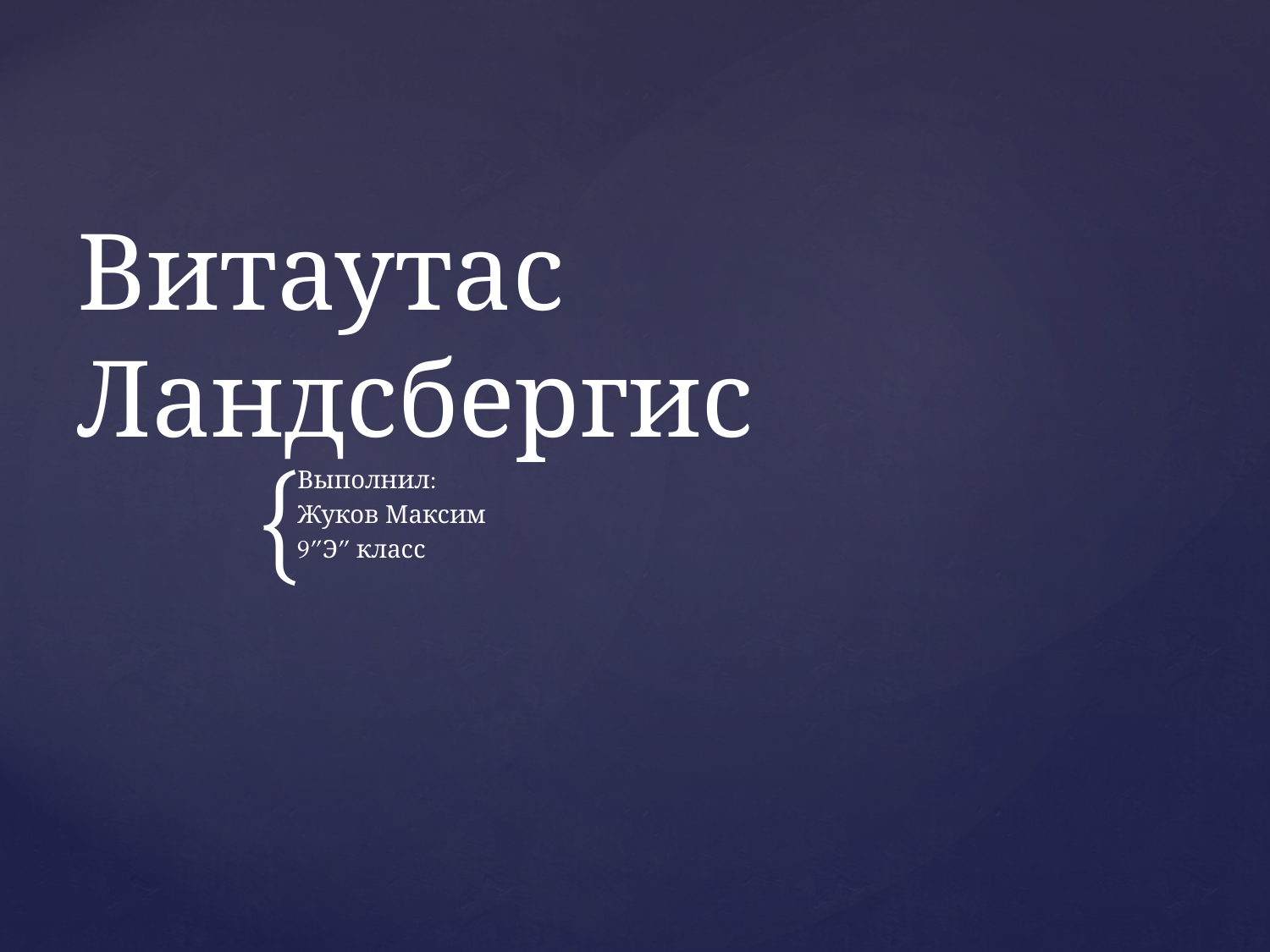

# Витаутас Ландсбергис
Выполнил:
Жуков Максим
9”Э” класс